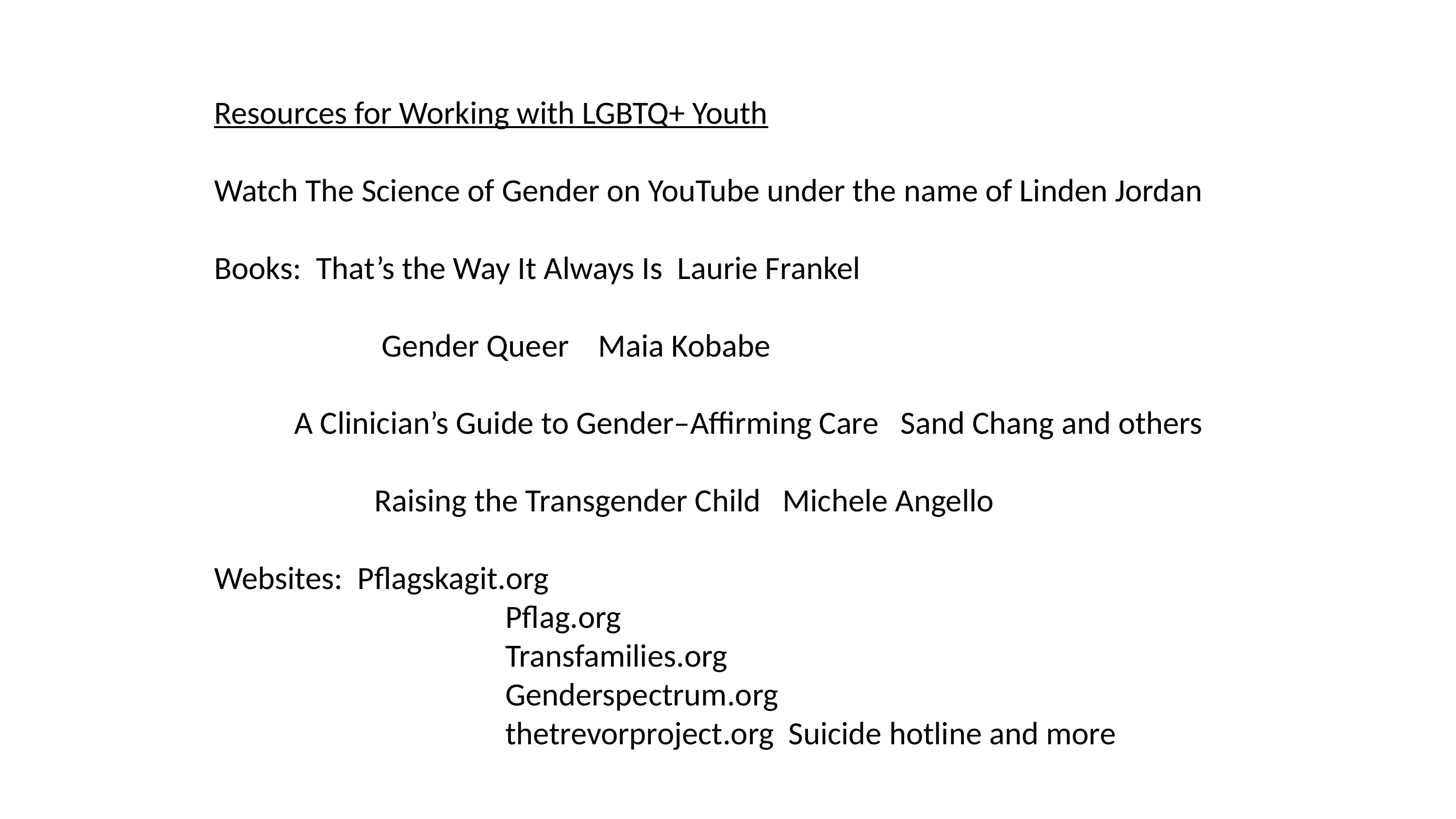

Resources for Working with LGBTQ+ Youth

Watch The Science of Gender on YouTube under the name of Linden Jordan

Books:  That’s the Way It Always Is  Laurie Frankel

		   Gender Queer    Maia Kobabe

           A Clinician’s Guide to Gender–Affirming Care   Sand Chang and others

		  Raising the Transgender Child   Michele Angello

Websites:  Pflagskagit.org
				Pflag.org
				Transfamilies.org
				Genderspectrum.org
				thetrevorproject.org  Suicide hotline and more